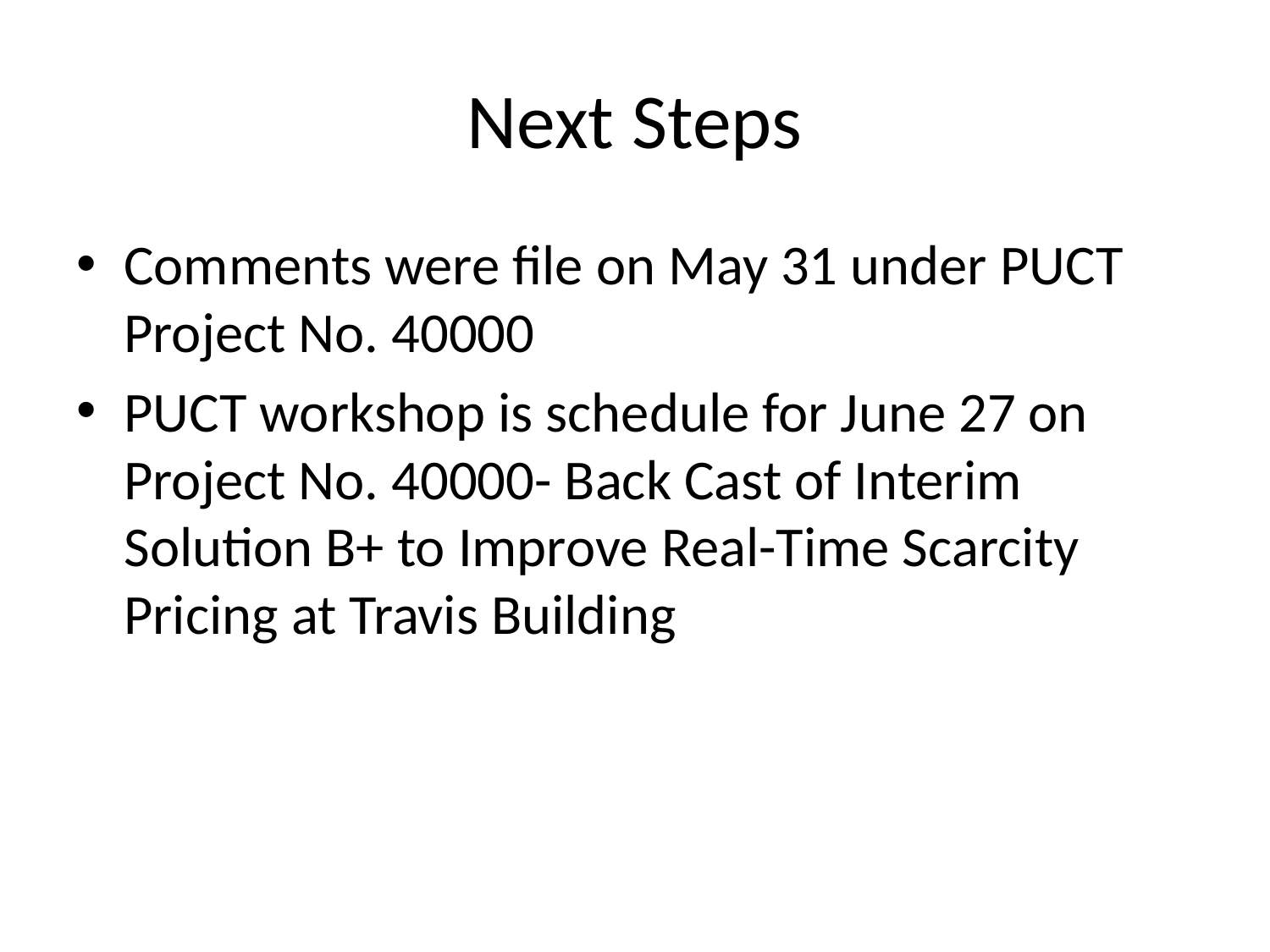

# Next Steps
Comments were file on May 31 under PUCT Project No. 40000
PUCT workshop is schedule for June 27 on Project No. 40000- Back Cast of Interim Solution B+ to Improve Real-Time Scarcity Pricing at Travis Building